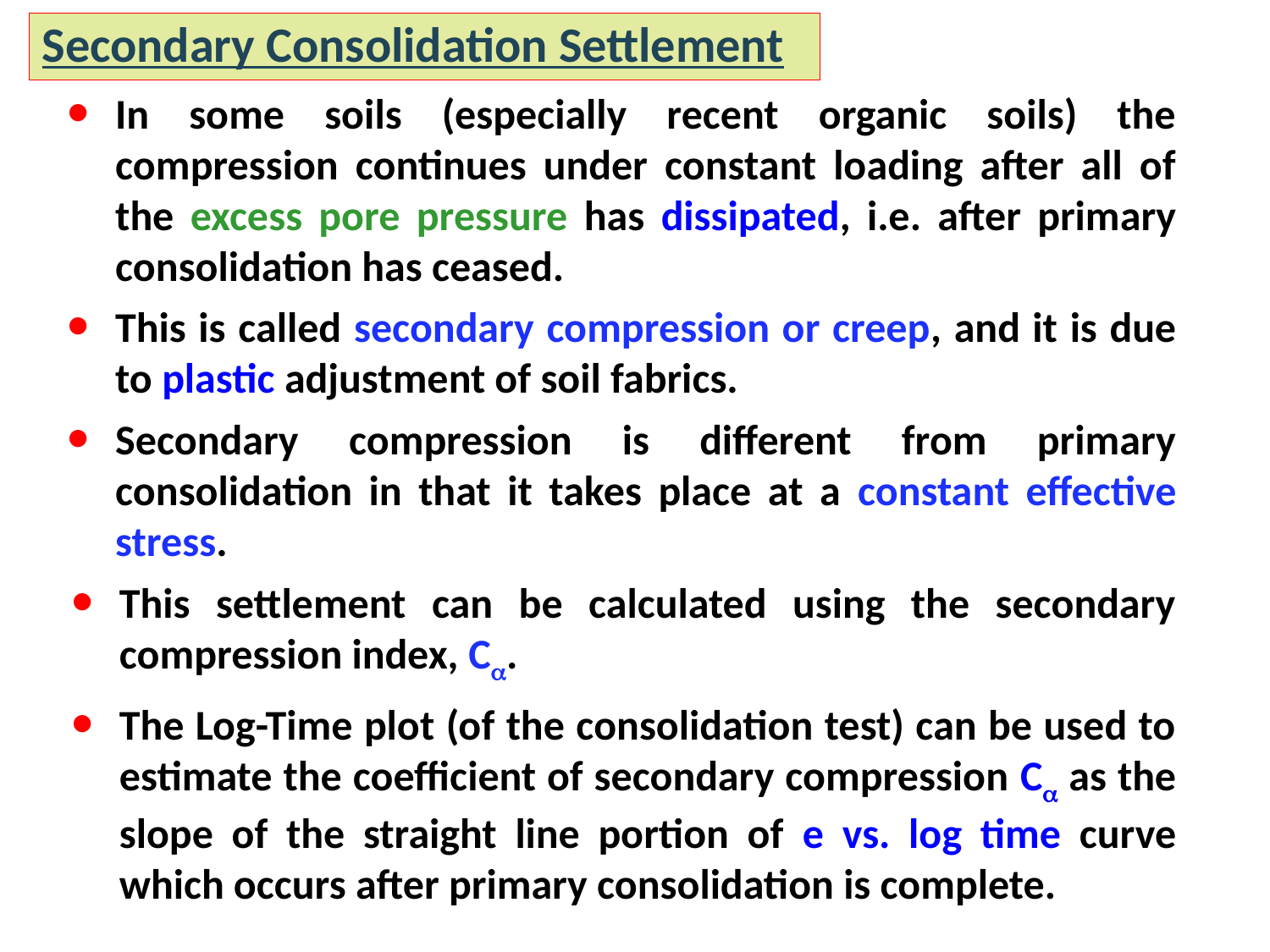

Secondary Consolidation Settlement
In some soils (especially recent organic soils) the compression continues under constant loading after all of the excess pore pressure has dissipated, i.e. after primary consolidation has ceased.
This is called secondary compression or creep, and it is due to plastic adjustment of soil fabrics.
Secondary compression is different from primary consolidation in that it takes place at a constant effective stress.

This settlement can be calculated using the secondary compression index, Cα.
The Log-Time plot (of the consolidation test) can be used to estimate the coefficient of secondary compression Cα as the slope of the straight line portion of e vs. log time curve which occurs after primary consolidation is complete.